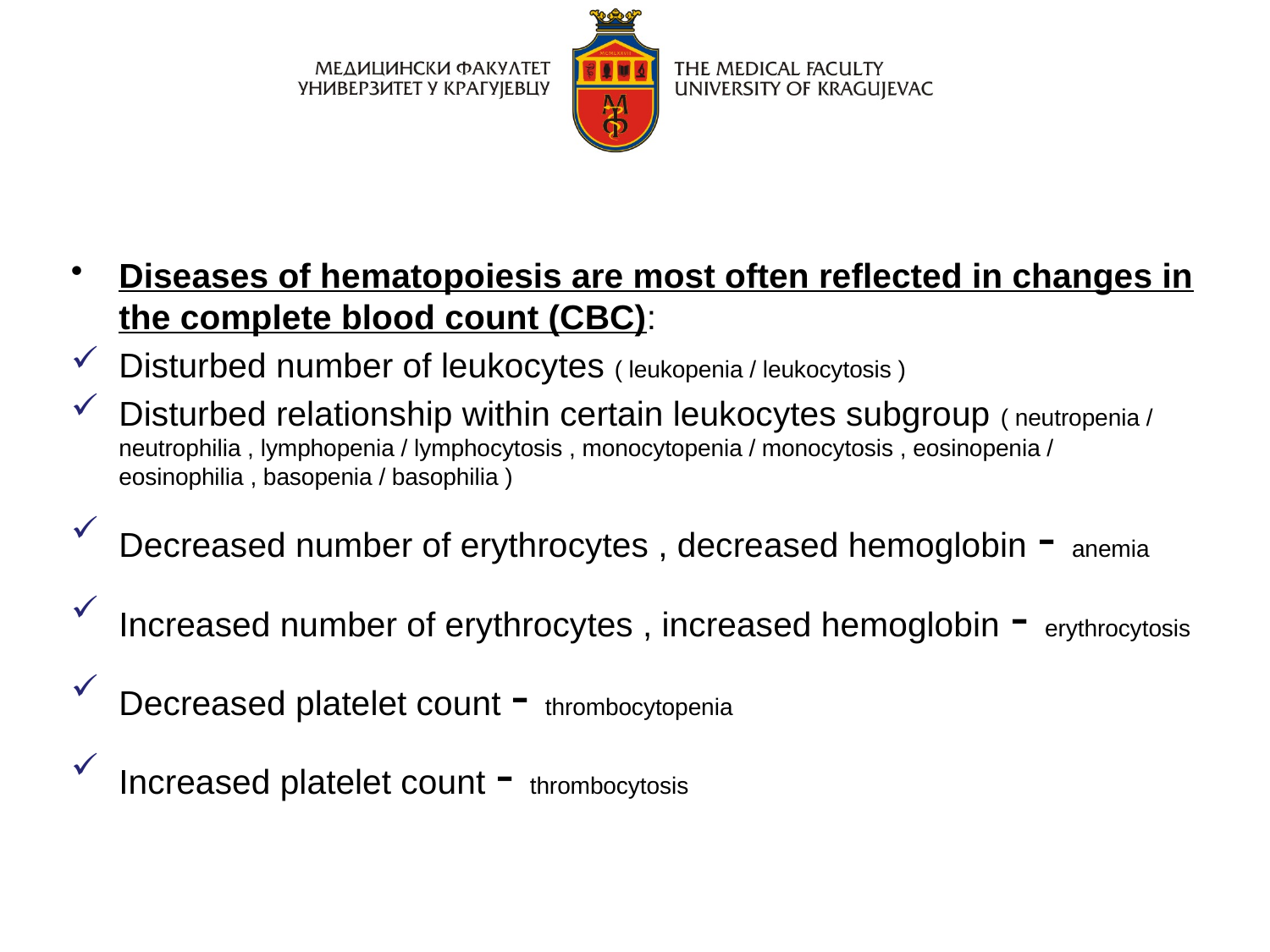

Diseases of hematopoiesis are most often reflected in changes in the complete blood count (CBC):
Disturbed number of leukocytes ( leukopenia / leukocytosis )
Disturbed relationship within certain leukocytes subgroup ( neutropenia / neutrophilia , lymphopenia / lymphocytosis , monocytopenia / monocytosis , eosinopenia / eosinophilia , basopenia / basophilia )
Decreased number of erythrocytes , decreased hemoglobin - anemia
Increased number of erythrocytes , increased hemoglobin - erythrocytosis
Decreased platelet count - thrombocytopenia
Increased platelet count - thrombocytosis